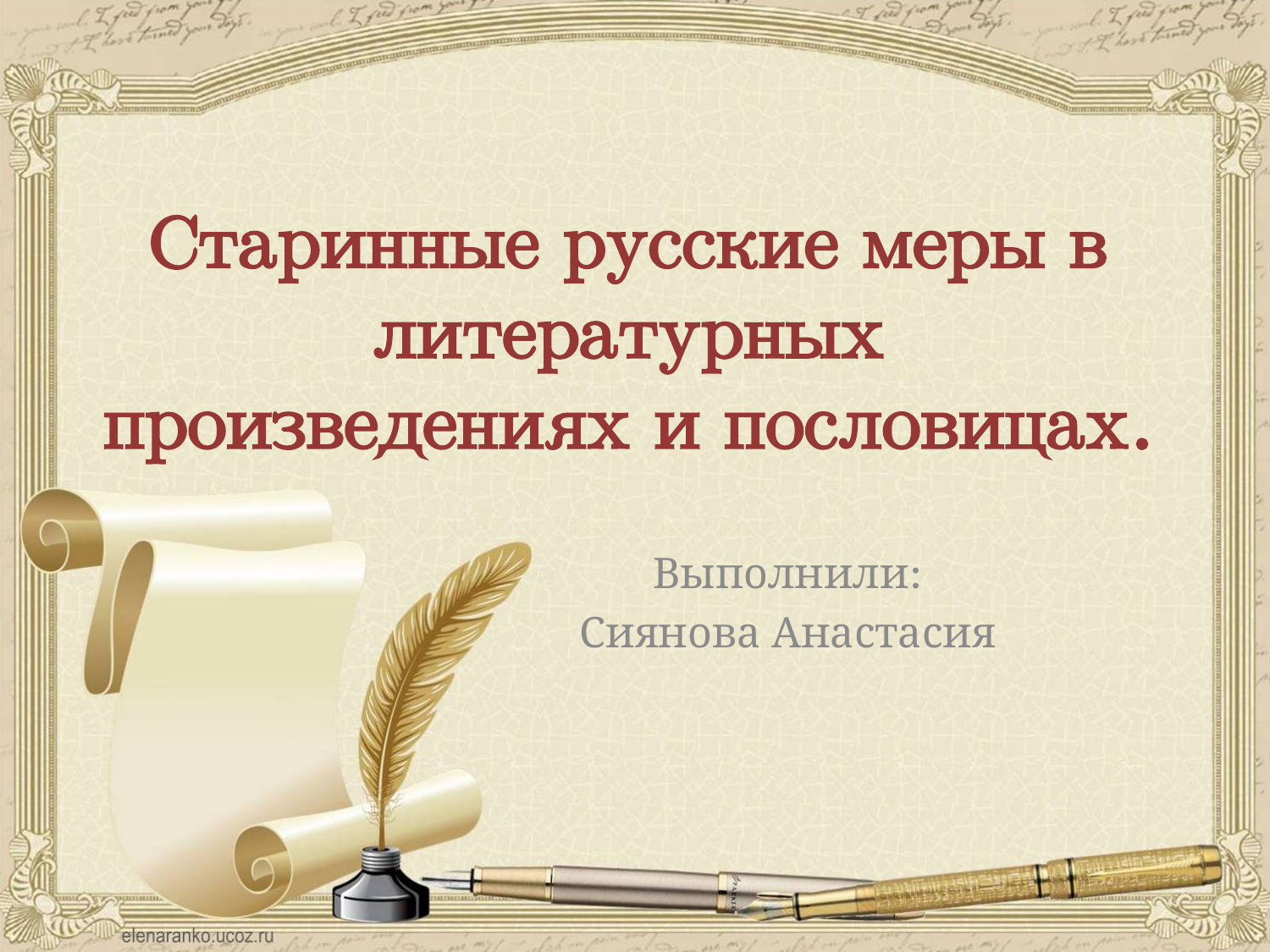

# Старинные русские меры в литературных произведениях и пословицах.
Выполнили:
Сиянова Анастасия